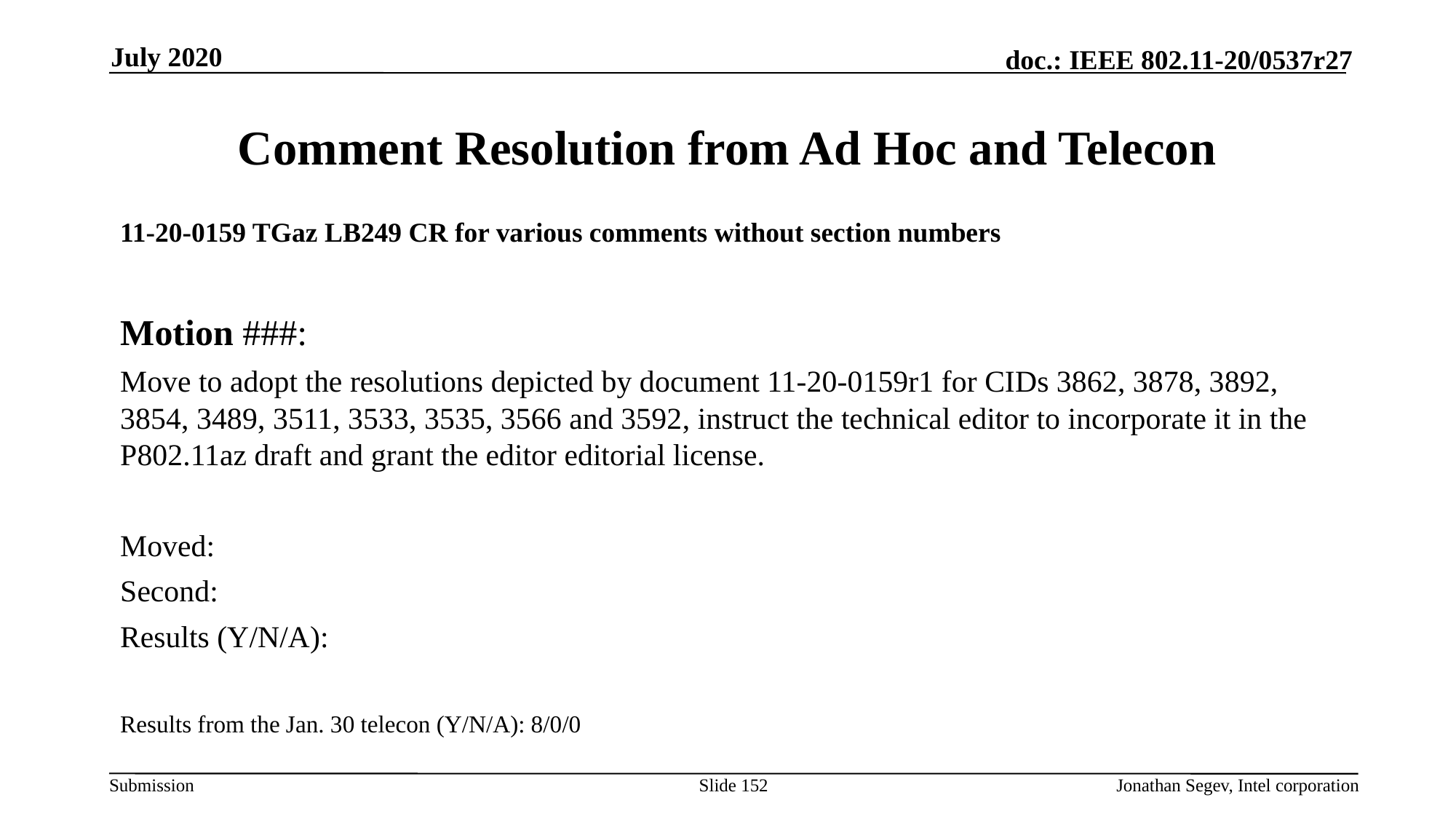

July 2020
# Comment Resolution from Ad Hoc and Telecon
11-20-0159 TGaz LB249 CR for various comments without section numbers

Motion ###:
Move to adopt the resolutions depicted by document 11-20-0159r1 for CIDs 3862, 3878, 3892, 3854, 3489, 3511, 3533, 3535, 3566 and 3592, instruct the technical editor to incorporate it in the P802.11az draft and grant the editor editorial license.

Moved:
Second:
Results (Y/N/A):

Results from the Jan. 30 telecon (Y/N/A): 8/0/0

Slide 152
Jonathan Segev, Intel corporation